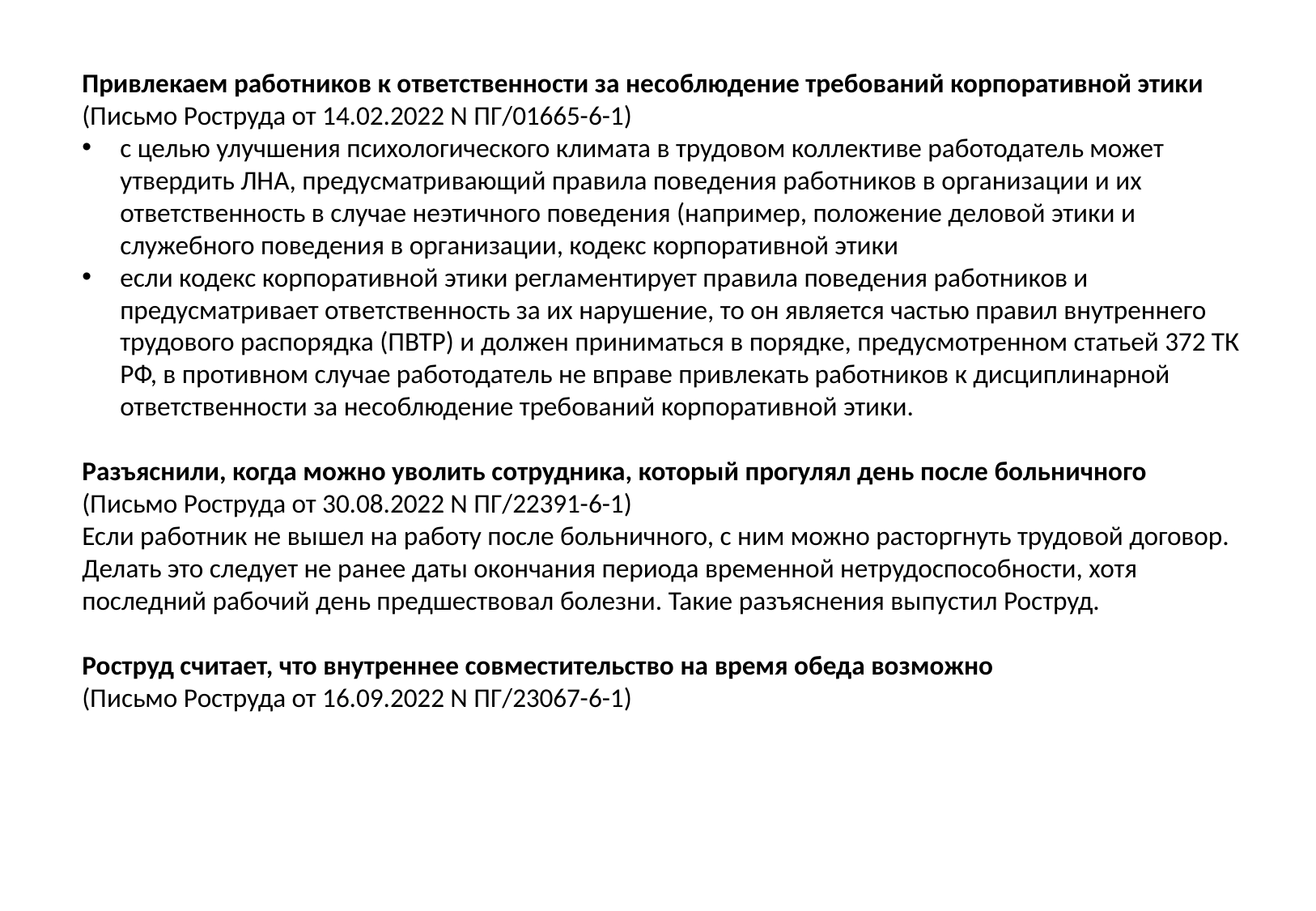

Привлекаем работников к ответственности за несоблюдение требований корпоративной этики
(Письмо Роструда от 14.02.2022 N ПГ/01665-6-1)
с целью улучшения психологического климата в трудовом коллективе работодатель может утвердить ЛНА, предусматривающий правила поведения работников в организации и их ответственность в случае неэтичного поведения (например, положение деловой этики и служебного поведения в организации, кодекс корпоративной этики
если кодекс корпоративной этики регламентирует правила поведения работников и предусматривает ответственность за их нарушение, то он является частью правил внутреннего трудового распорядка (ПВТР) и должен приниматься в порядке, предусмотренном статьей 372 ТК РФ, в противном случае работодатель не вправе привлекать работников к дисциплинарной ответственности за несоблюдение требований корпоративной этики.

Разъяснили, когда можно уволить сотрудника, который прогулял день после больничного
(Письмо Роструда от 30.08.2022 N ПГ/22391-6-1)
Если работник не вышел на работу после больничного, с ним можно расторгнуть трудовой договор. Делать это следует не ранее даты окончания периода временной нетрудоспособности, хотя последний рабочий день предшествовал болезни. Такие разъяснения выпустил Роструд.

Роструд считает, что внутреннее совместительство на время обеда возможно
(Письмо Роструда от 16.09.2022 N ПГ/23067-6-1)